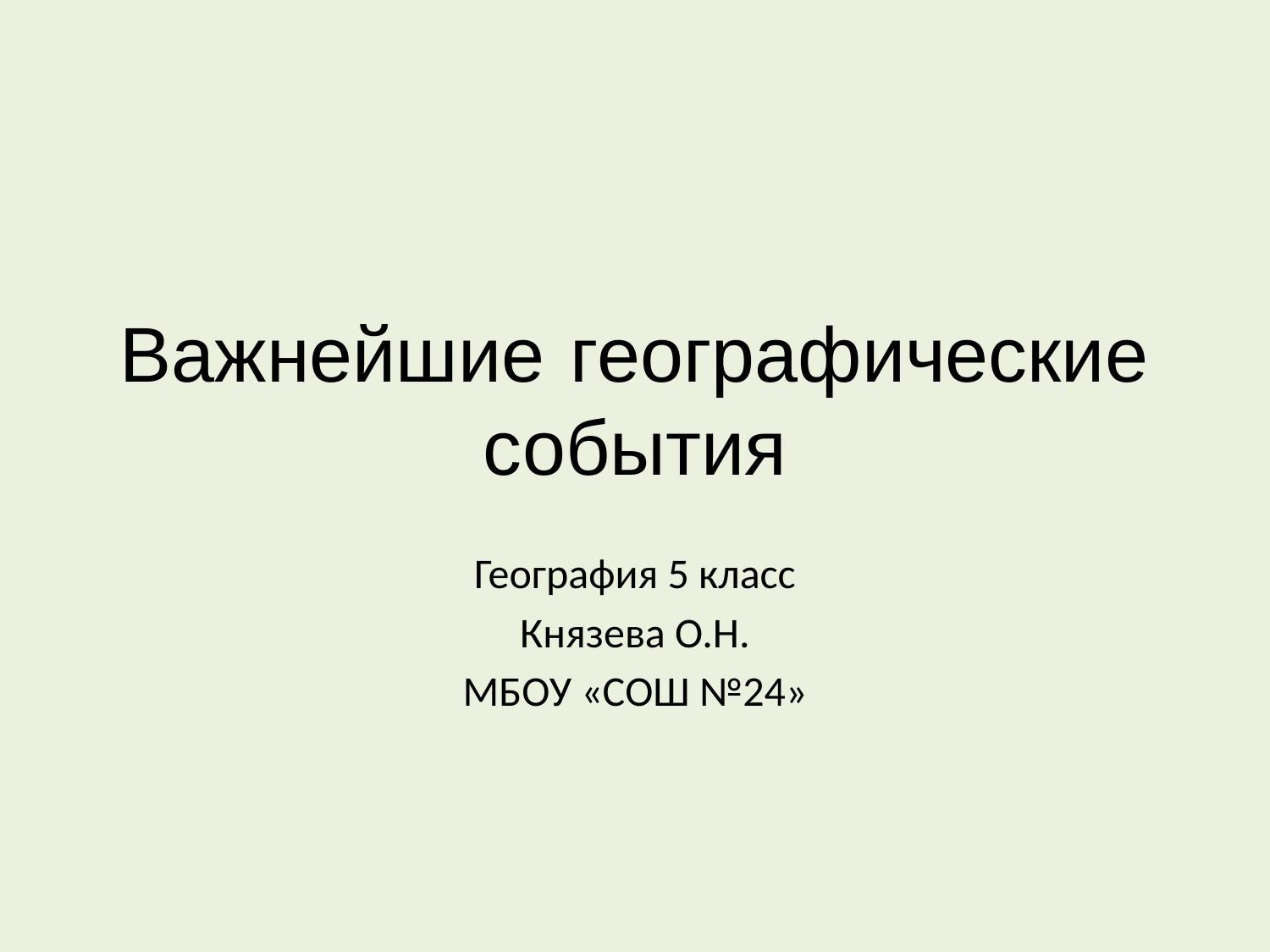

# Важнейшие географические события
География 5 класс
Князева О.Н.
МБОУ «СОШ №24»